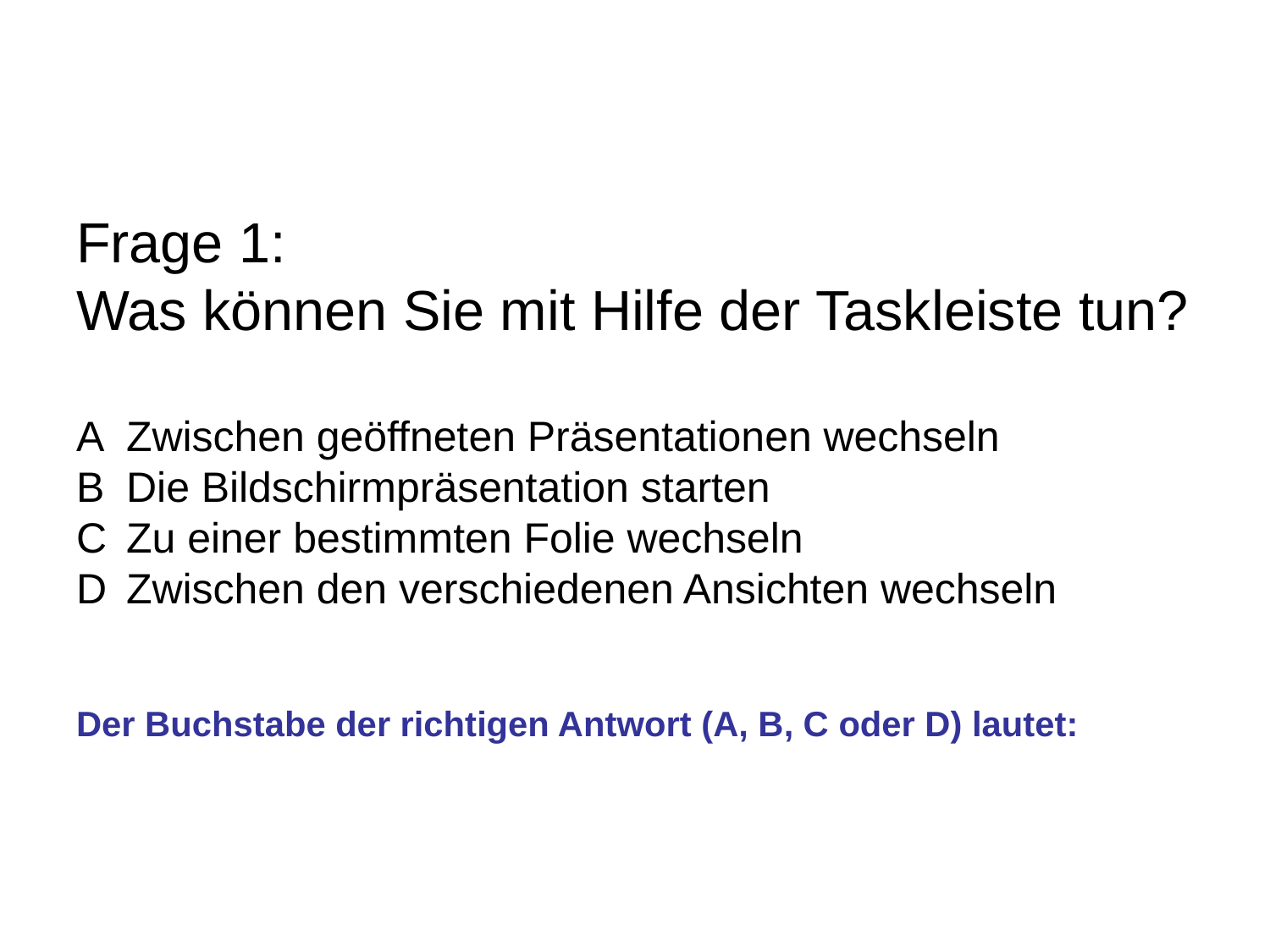

# Frage 1: Was können Sie mit Hilfe der Taskleiste tun? A	Zwischen geöffneten Präsentationen wechseln B	Die Bildschirmpräsentation starten C	Zu einer bestimmten Folie wechseln D	Zwischen den verschiedenen Ansichten wechseln Der Buchstabe der richtigen Antwort (A, B, C oder D) lautet: